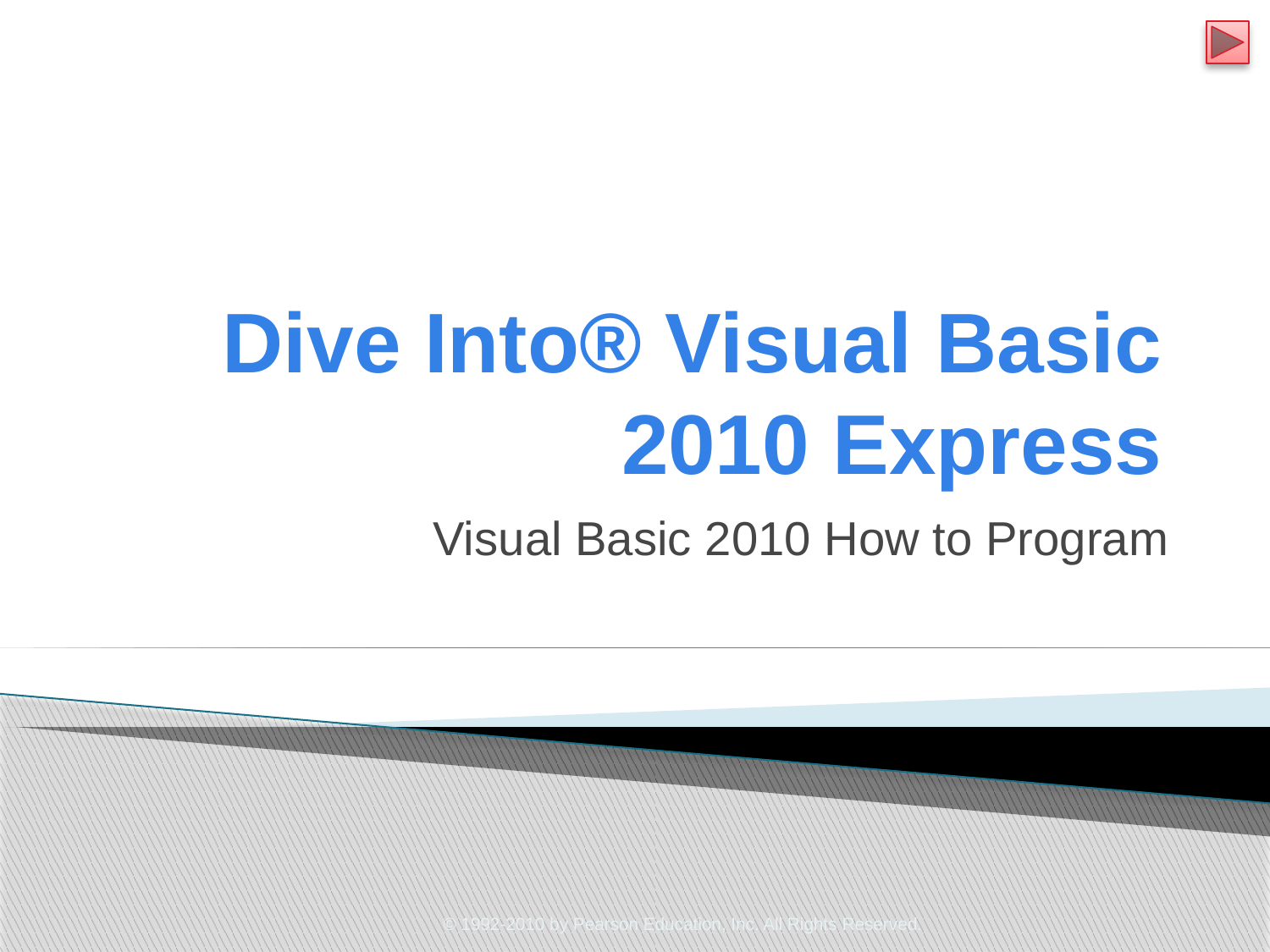

# Dive Into® Visual Basic 2010 Express
Visual Basic 2010 How to Program
© 1992-2010 by Pearson Education, Inc. All Rights Reserved.